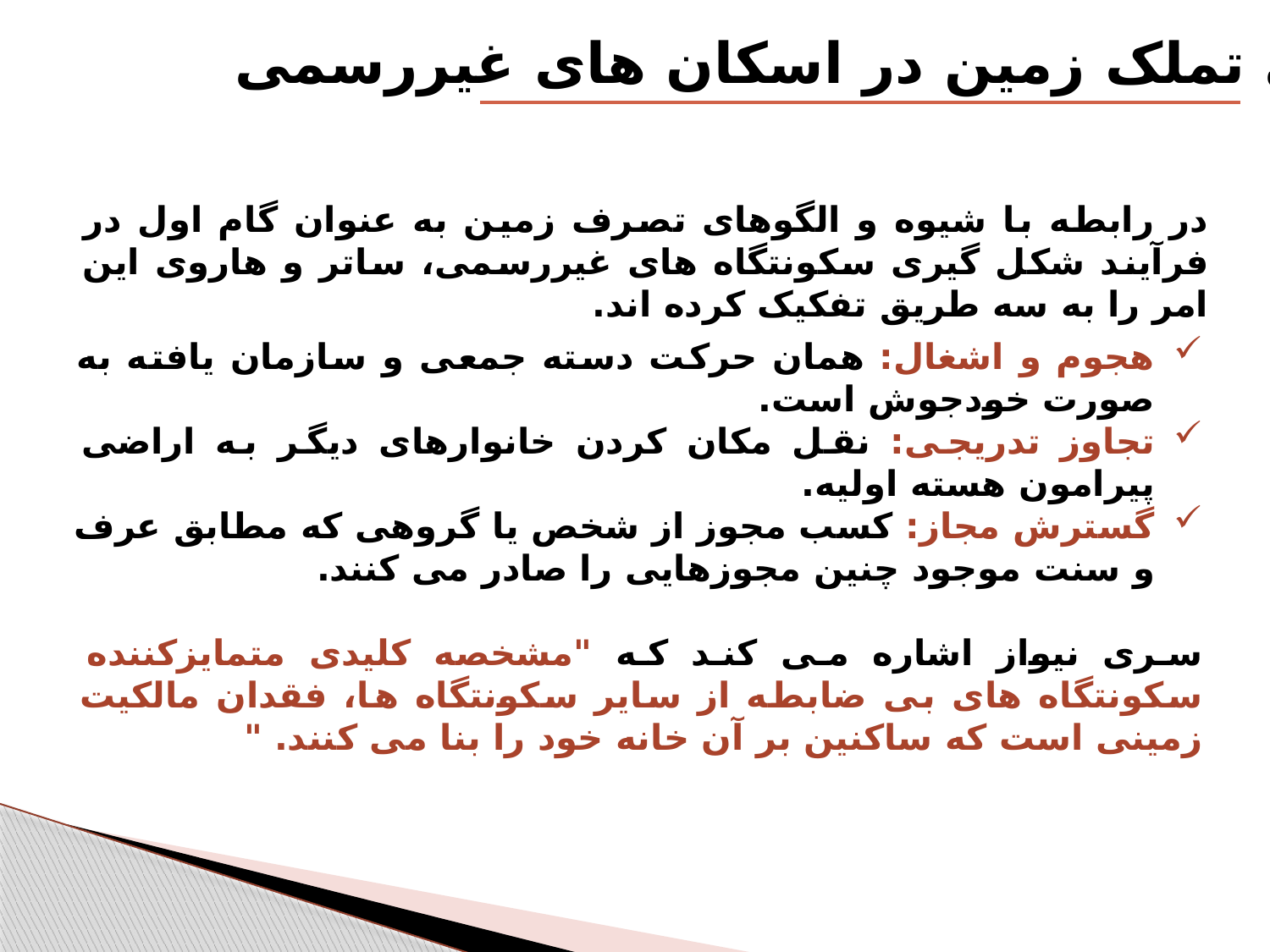

الگوهای تملک زمین در اسکان های غیررسمی
	در رابطه با شیوه و الگوهای تصرف زمین به عنوان گام اول در فرآیند شکل گیری سکونتگاه های غیررسمی، ساتر و هاروی این امر را به سه طریق تفکیک کرده اند.
هجوم و اشغال: همان حرکت دسته جمعی و سازمان یافته به صورت خودجوش است.
تجاوز تدریجی: نقل مکان کردن خانوارهای دیگر به اراضی پیرامون هسته اولیه.
گسترش مجاز: کسب مجوز از شخص یا گروهی که مطابق عرف و سنت موجود چنین مجوزهایی را صادر می کنند.
	سری نیواز اشاره می کند که "مشخصه کلیدی متمایزکننده سکونتگاه های بی ضابطه از سایر سکونتگاه ها، فقدان مالکیت زمینی است که ساکنین بر آن خانه خود را بنا می کنند. "